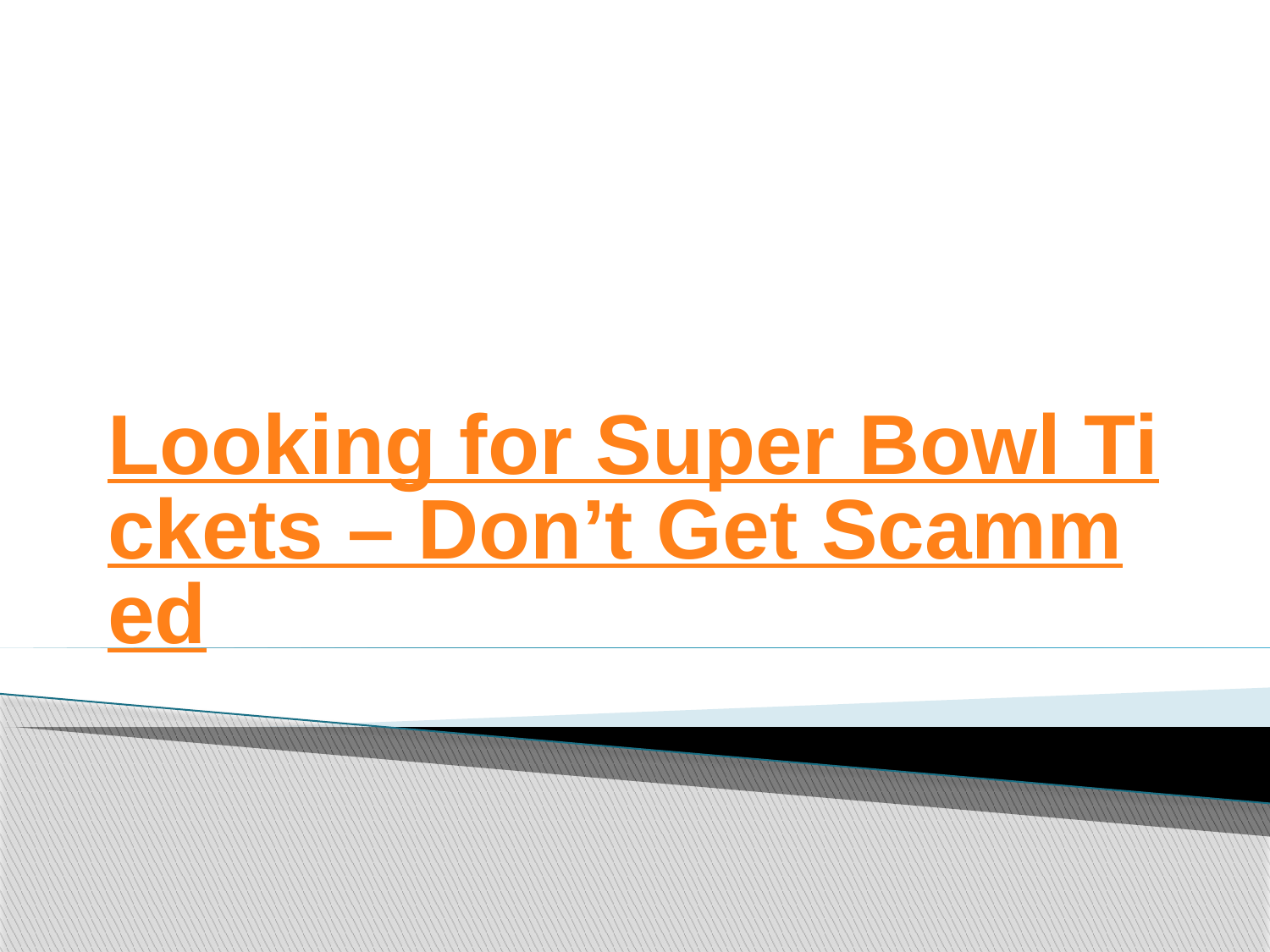

# Looking for Super Bowl Tickets – Don’t Get Scammed